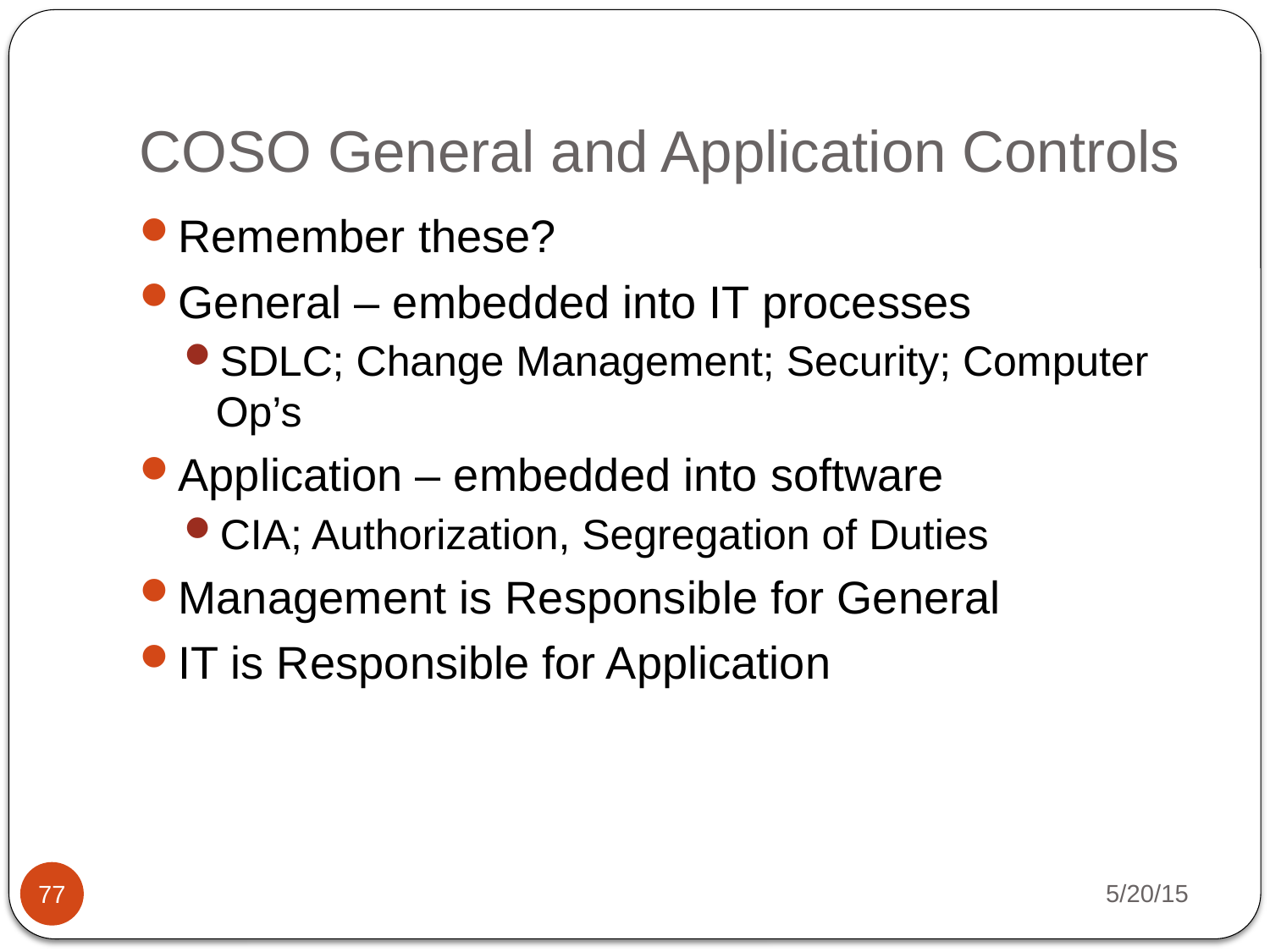

# COSO General and Application Controls
Remember these?
General – embedded into IT processes
SDLC; Change Management; Security; Computer Op’s
Application – embedded into software
CIA; Authorization, Segregation of Duties
Management is Responsible for General
IT is Responsible for Application
5/20/15
77